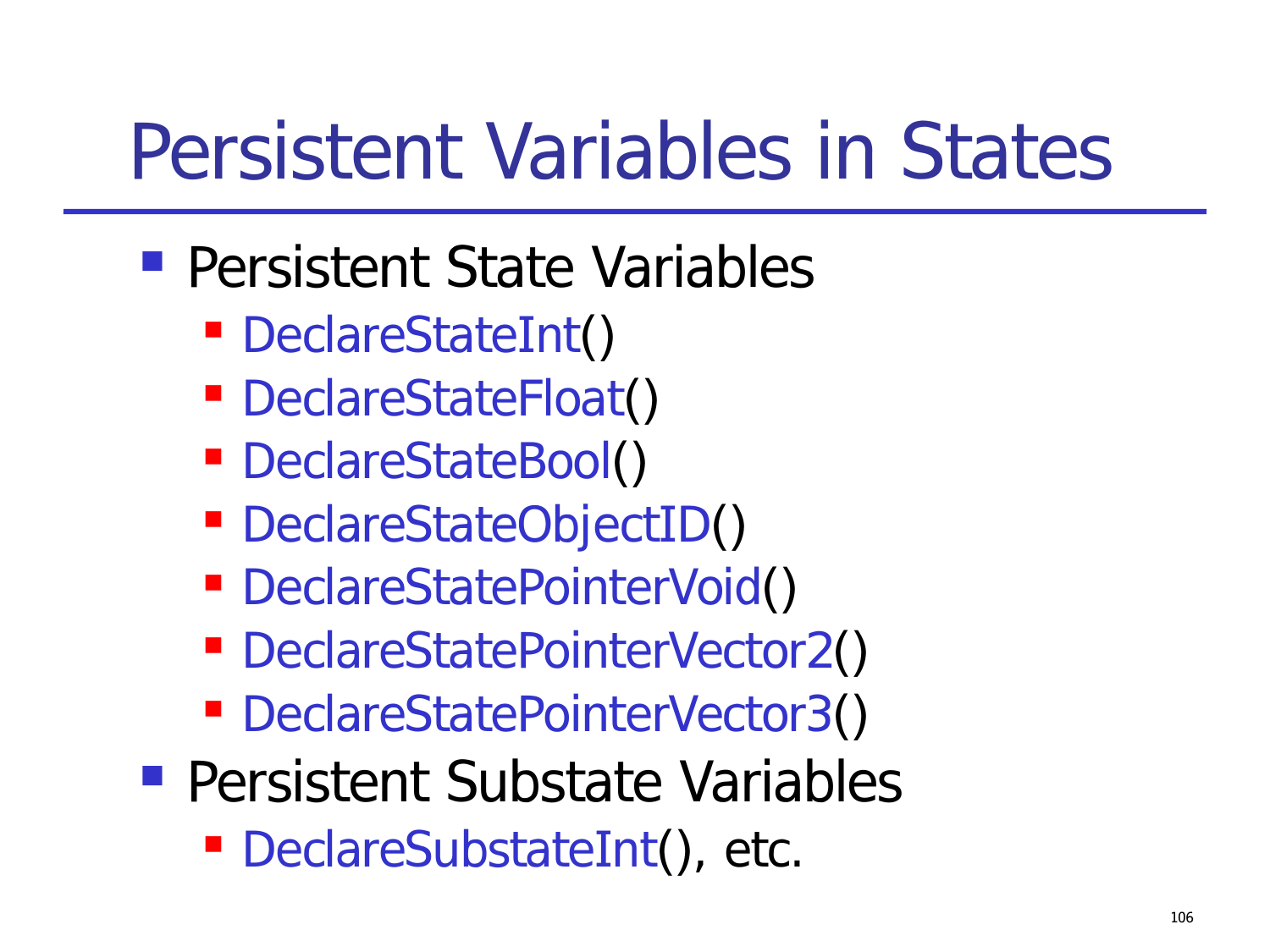

# Persistent Variables in States
Persistent State Variables
DeclareStateInt()
DeclareStateFloat()
DeclareStateBool()
DeclareStateObjectID()
DeclareStatePointerVoid()
DeclareStatePointerVector2()
DeclareStatePointerVector3()
Persistent Substate Variables
DeclareSubstateInt(), etc.
106